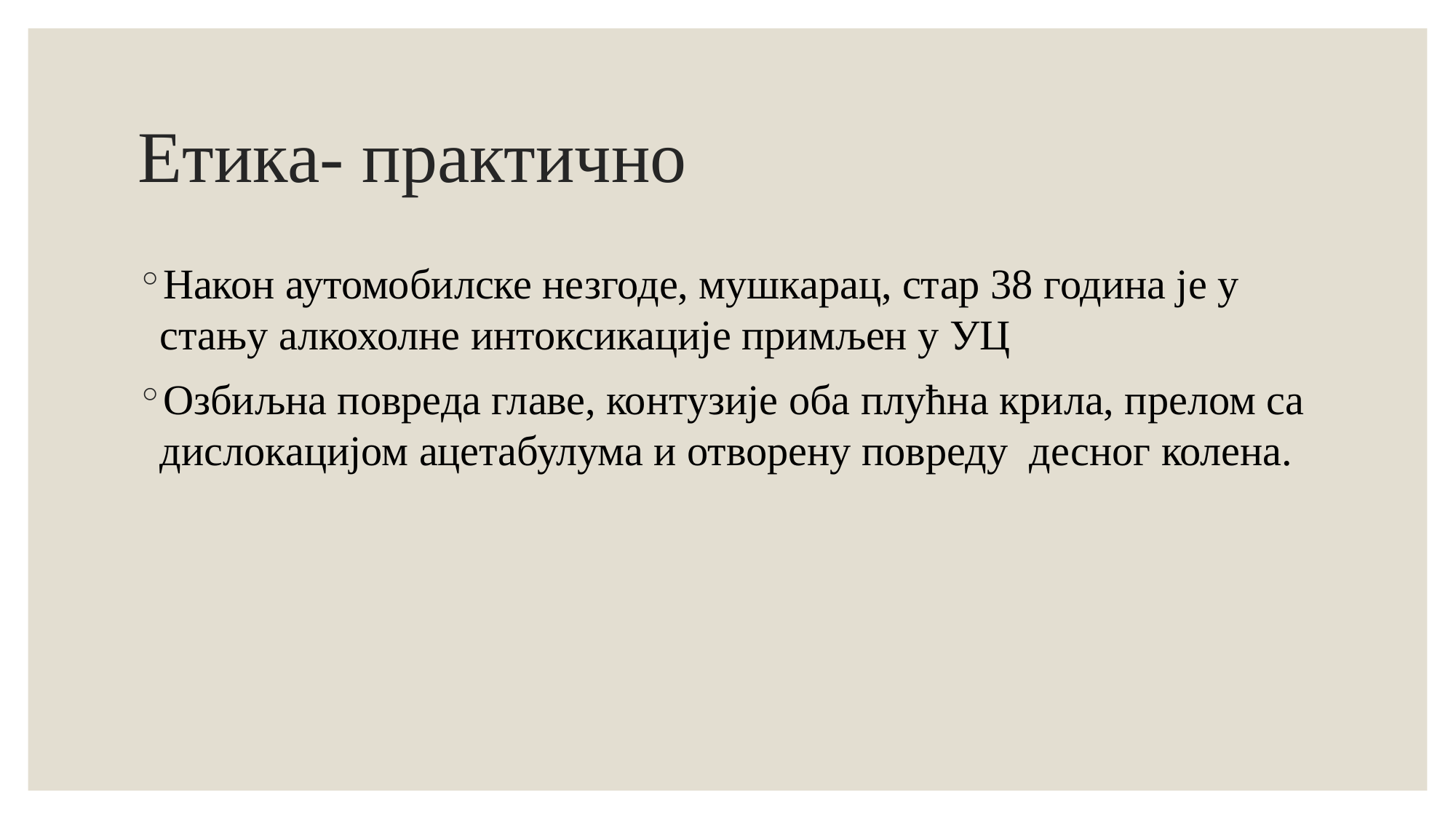

# Етика- практично
Након аутомобилске незгоде, мушкарац, стар 38 година је у стању алкохолне интоксикације примљен у УЦ
Озбиљна повреда главе, контузије оба плућна крила, прелом са дислокацијом ацетабулума и отворену повреду  десног колена.